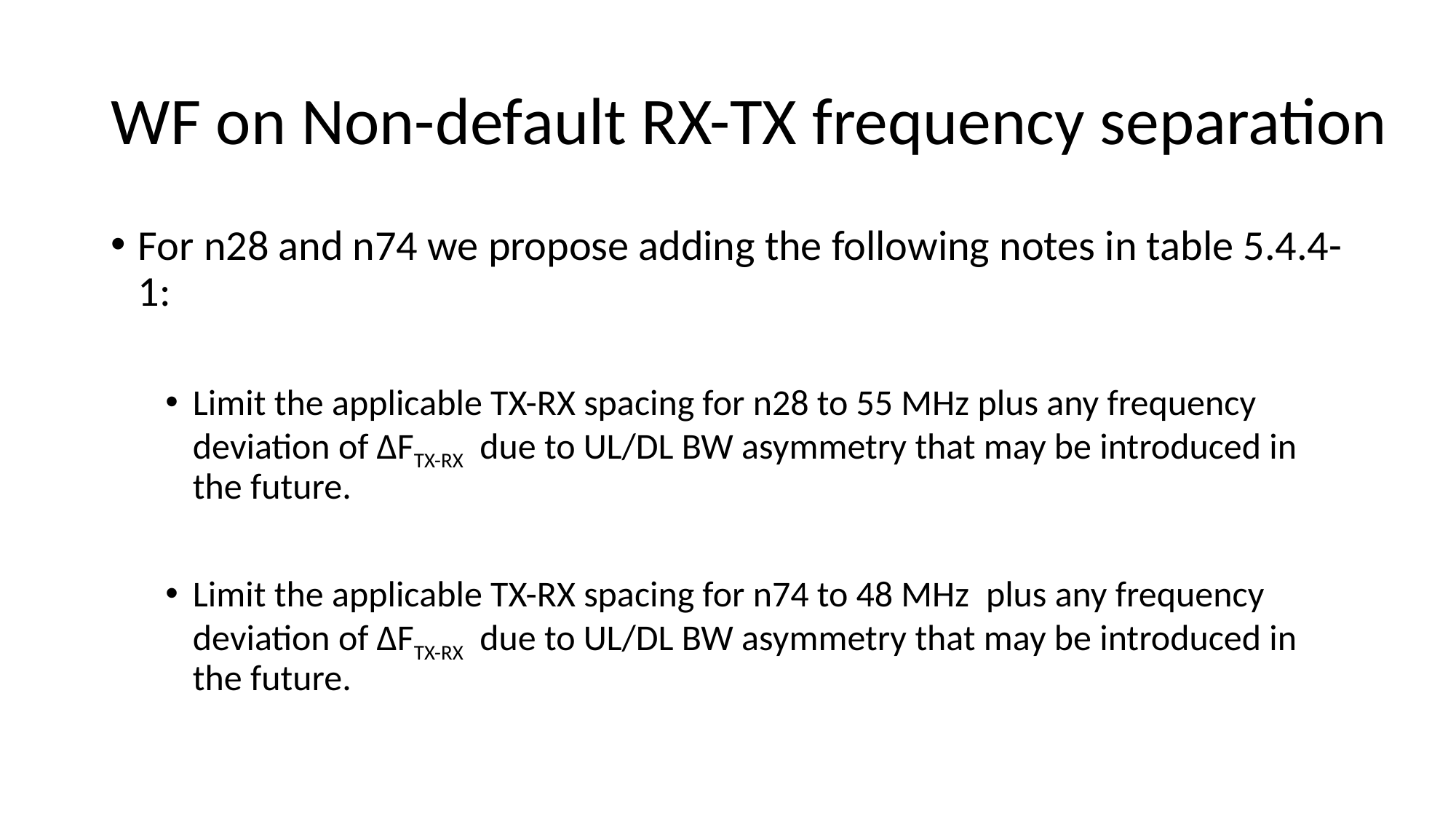

# WF on Non-default RX-TX frequency separation
For n28 and n74 we propose adding the following notes in table 5.4.4-1:

Limit the applicable TX-RX spacing for n28 to 55 MHz plus any frequency deviation of ΔFTX-RX  due to UL/DL BW asymmetry that may be introduced in the future.

Limit the applicable TX-RX spacing for n74 to 48 MHz  plus any frequency deviation of ΔFTX-RX  due to UL/DL BW asymmetry that may be introduced in the future.